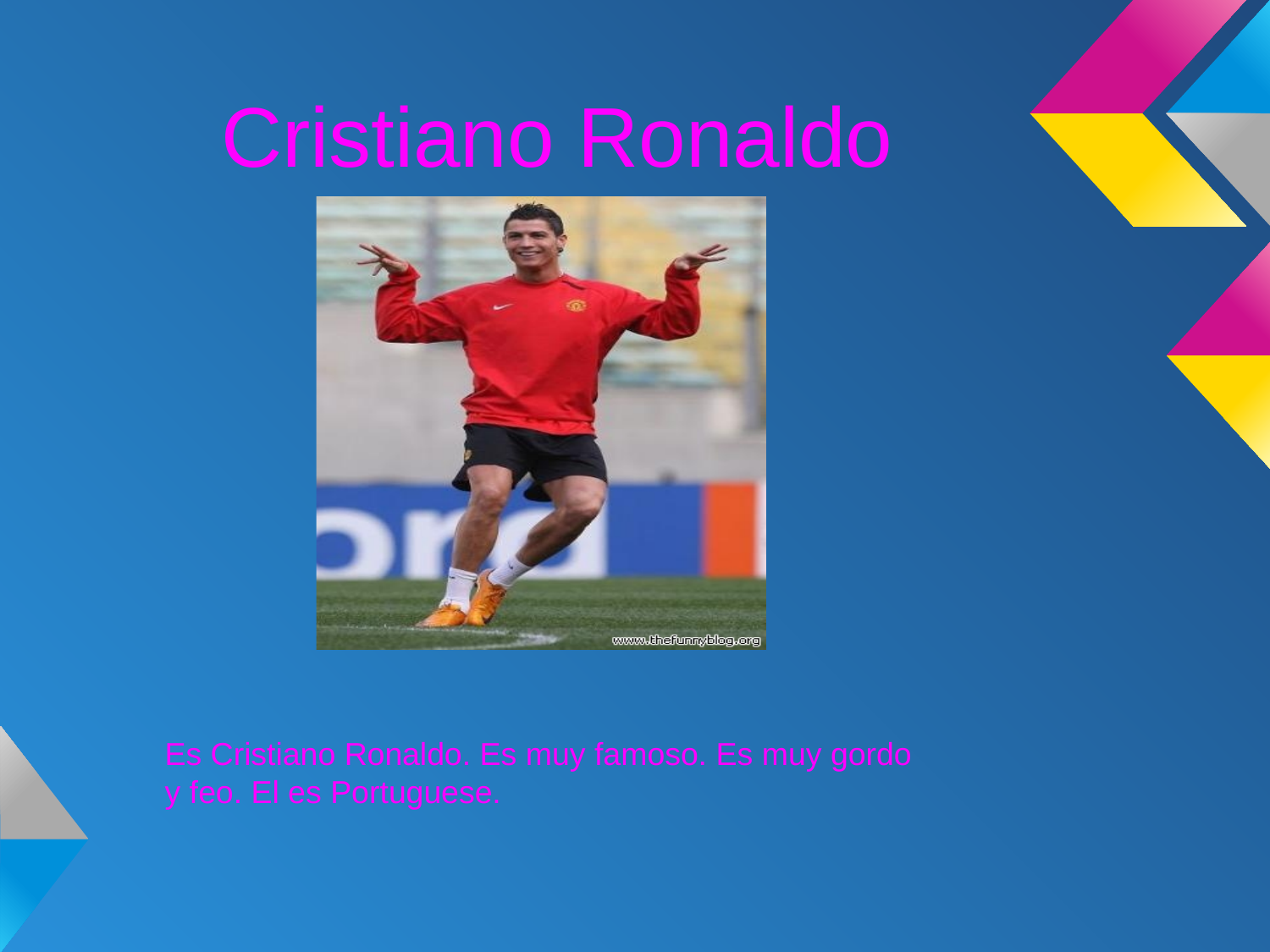

# Cristiano Ronaldo

Es Cristiano Ronaldo. Es muy famoso. Es muy gordo y feo. El es Portuguese.